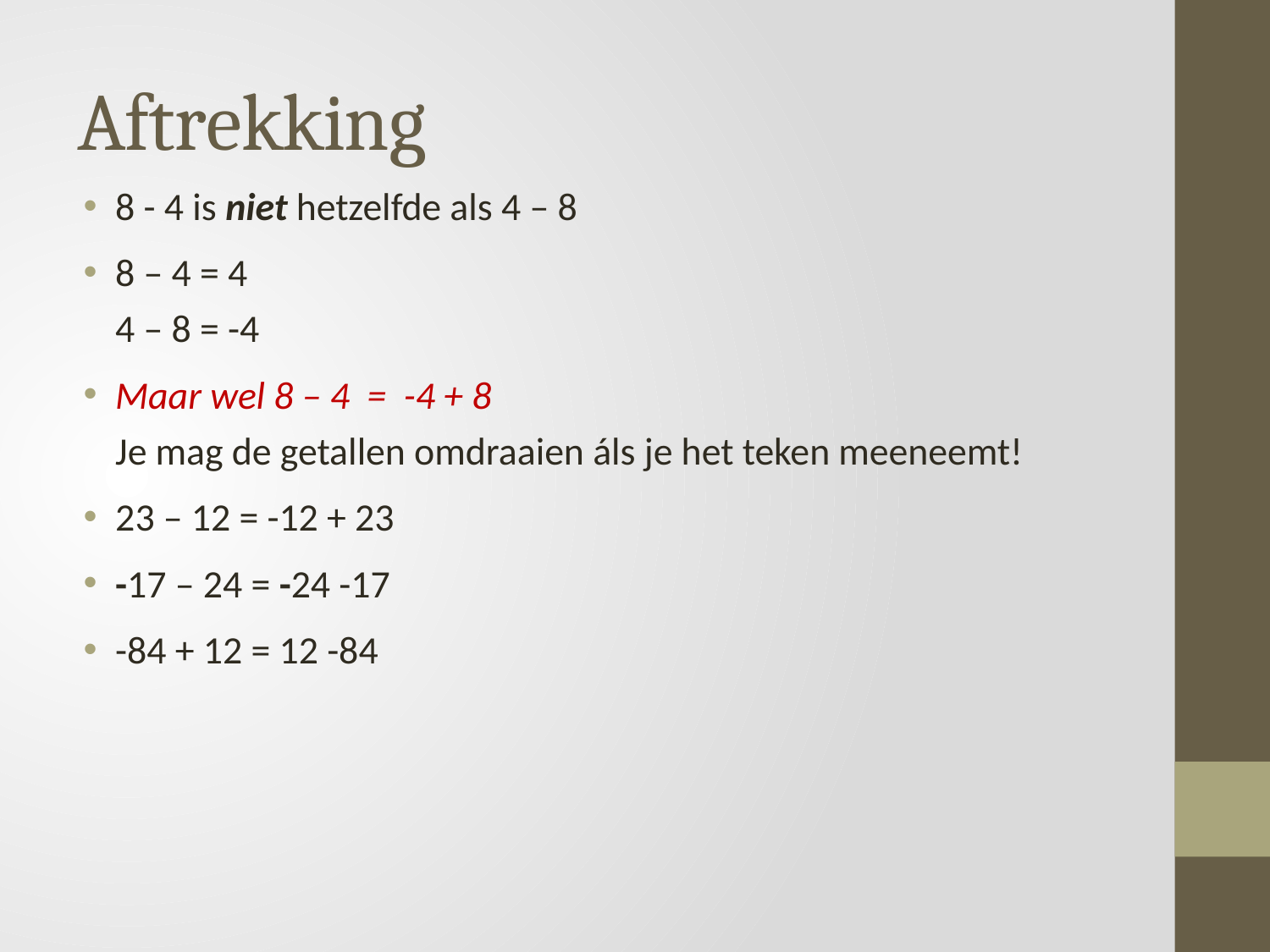

# Aftrekking
8 - 4 is niet hetzelfde als 4 – 8
8 – 4 = 4
4 – 8 = -4
Maar wel 8 – 4  =  -4 + 8
Je mag de getallen omdraaien áls je het teken meeneemt!
23 – 12 = -12 + 23
-17 – 24 = -24 -17
-84 + 12 = 12 -84